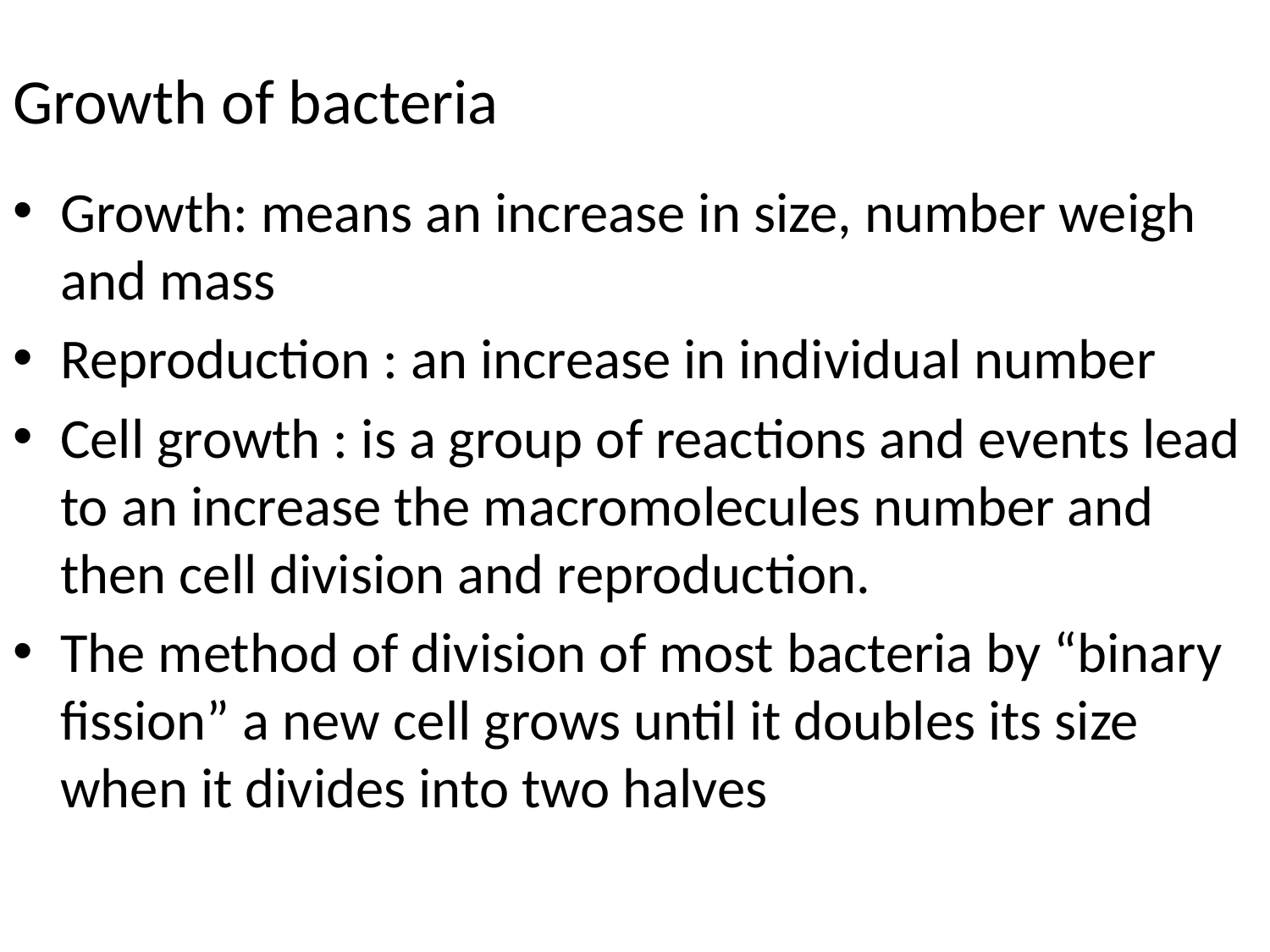

# Growth of bacteria
Growth: means an increase in size, number weigh and mass
Reproduction : an increase in individual number
Cell growth : is a group of reactions and events lead to an increase the macromolecules number and then cell division and reproduction.
The method of division of most bacteria by “binary fission” a new cell grows until it doubles its size when it divides into two halves